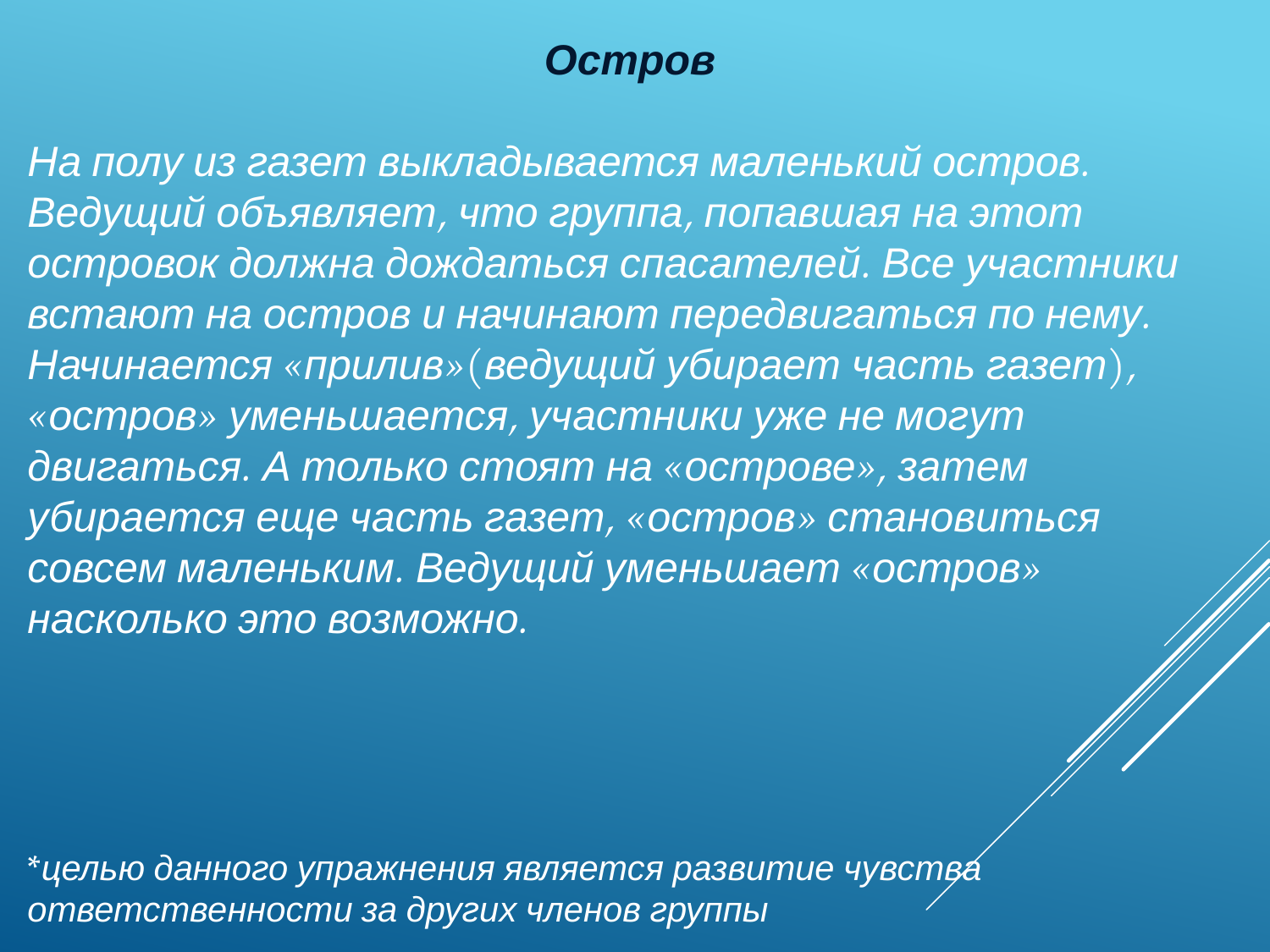

Остров

На полу из газет выкладывается маленький остров. Ведущий объявляет, что группа, попавшая на этот островок должна дождаться спасателей. Все участники встают на остров и начинают передвигаться по нему. Начинается «прилив»(ведущий убирает часть газет), «остров» уменьшается, участники уже не могут двигаться. А только стоят на «острове», затем убирается еще часть газет, «остров» становиться совсем маленьким. Ведущий уменьшает «остров» насколько это возможно.

*целью данного упражнения является развитие чувства ответственности за других членов группы